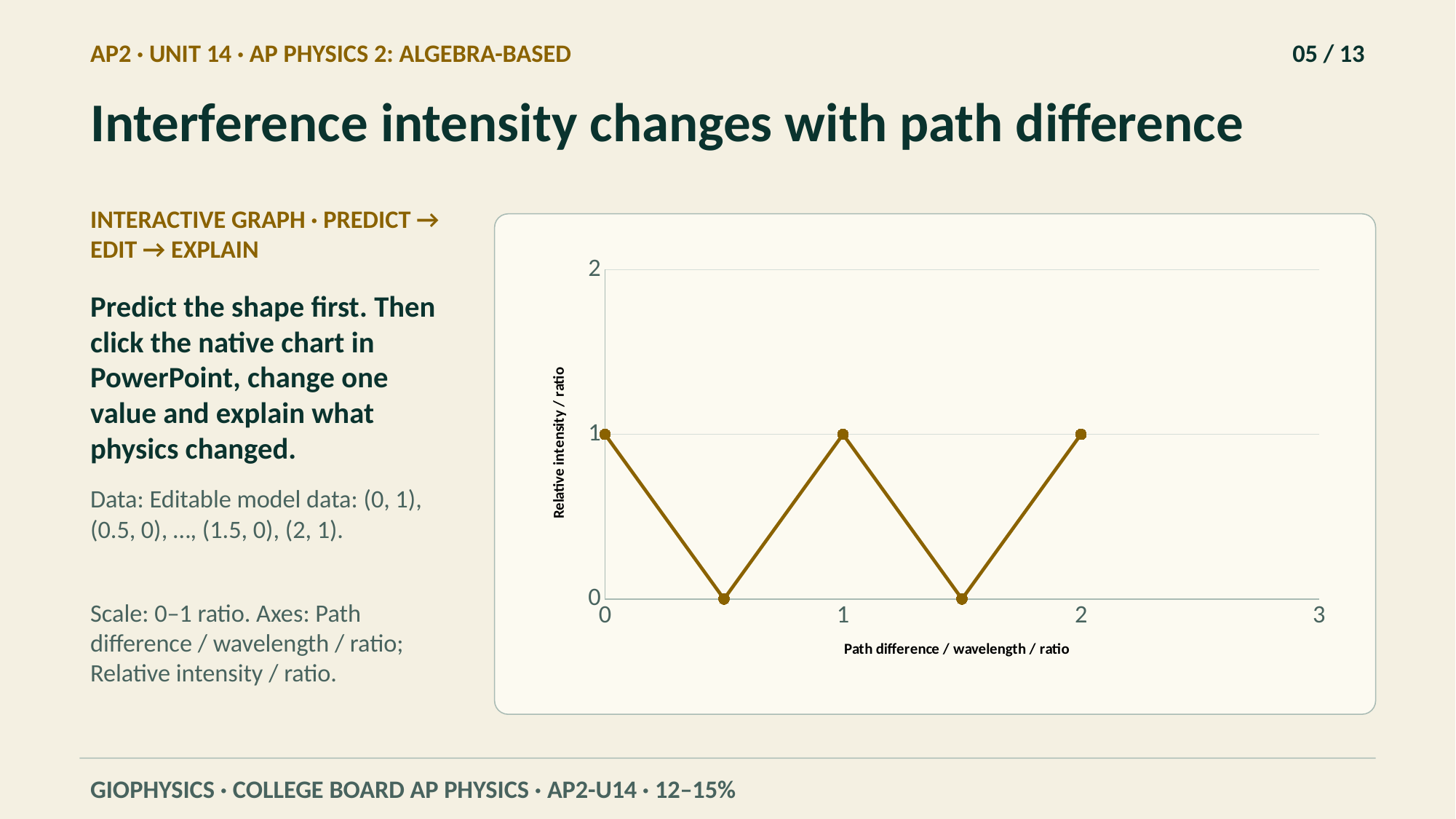

AP2 · UNIT 14 · AP PHYSICS 2: ALGEBRA-BASED
05 / 13
Interference intensity changes with path difference
INTERACTIVE GRAPH · PREDICT → EDIT → EXPLAIN

### Chart

| Category |  |
|---|---|
Predict the shape first. Then click the native chart in PowerPoint, change one value and explain what physics changed.
Data: Editable model data: (0, 1), (0.5, 0), …, (1.5, 0), (2, 1).
Scale: 0–1 ratio. Axes: Path difference / wavelength / ratio; Relative intensity / ratio.

GIOPHYSICS · COLLEGE BOARD AP PHYSICS · AP2-U14 · 12–15%